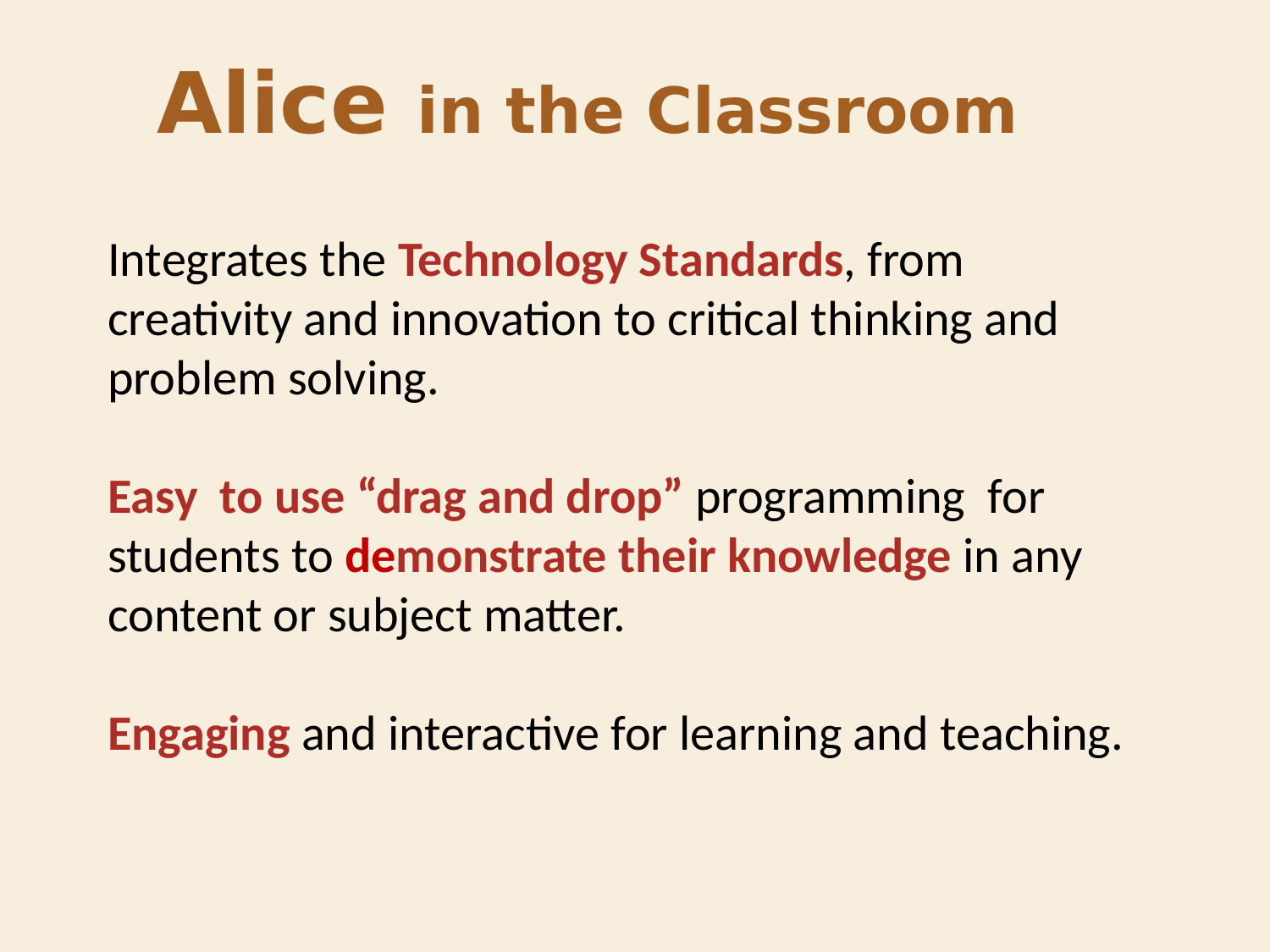

Alice in the Classroom
Integrates the Technology Standards, from creativity and innovation to critical thinking and problem solving.

Easy  to use “drag and drop” programming  for students to demonstrate their knowledge in any content or subject matter.

Engaging and interactive for learning and teaching.